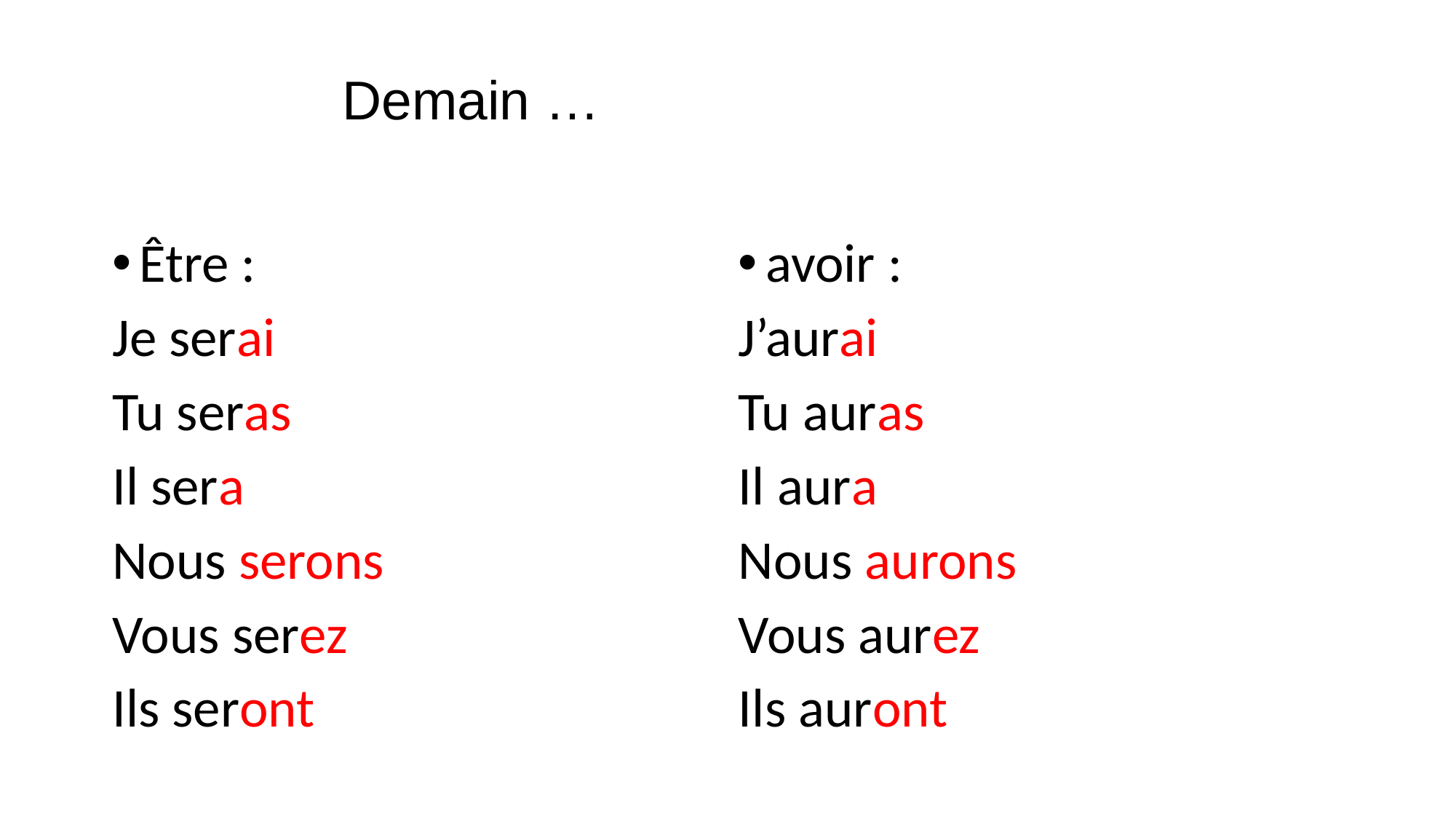

Demain …
Être :
Je serai
Tu seras
Il sera
Nous serons
Vous serez
Ils seront

avoir :
J’aurai
Tu auras
Il aura
Nous aurons
Vous aurez
Ils auront